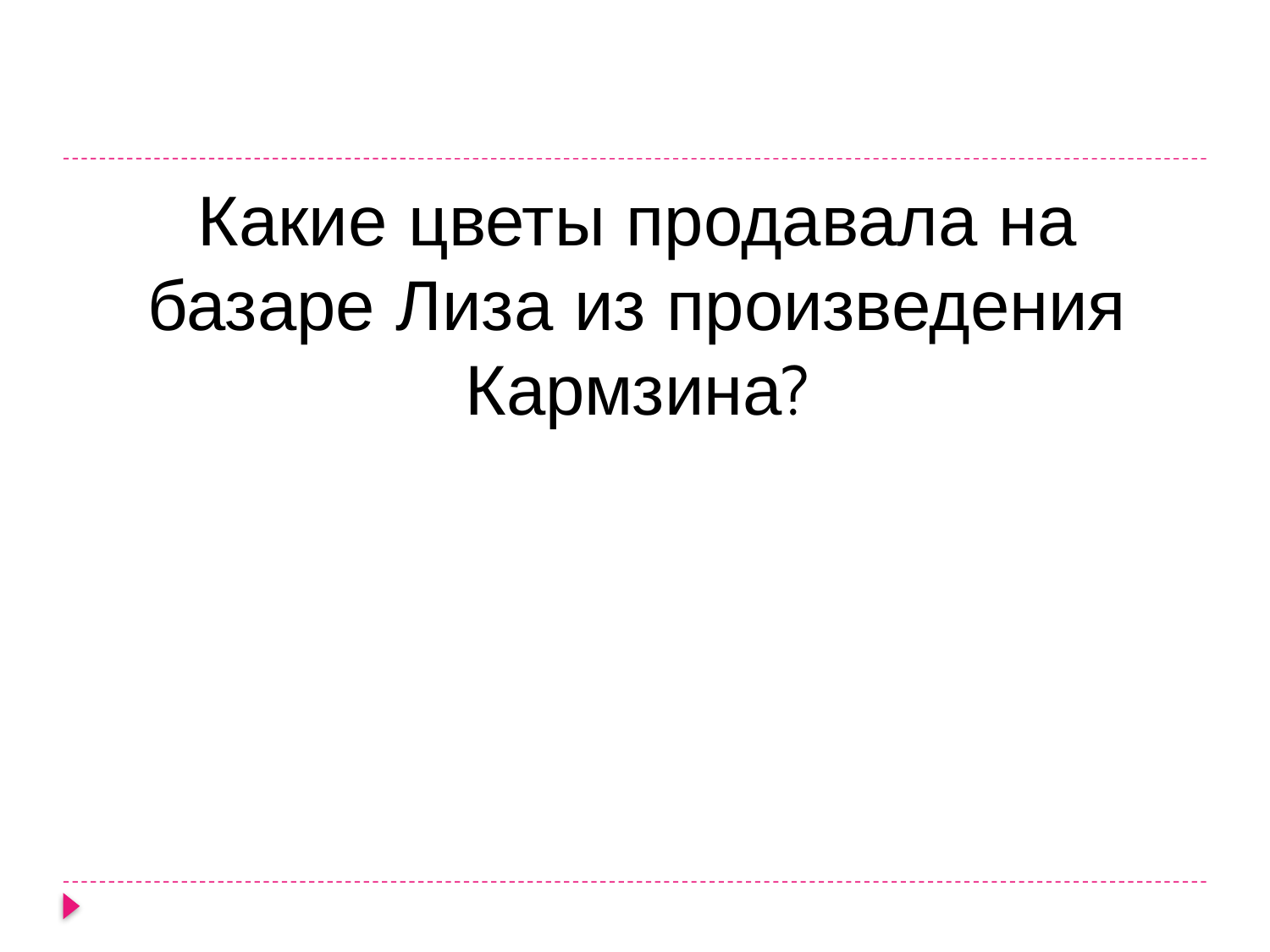

Какие цветы продавала на базаре Лиза из произведения Кармзина?